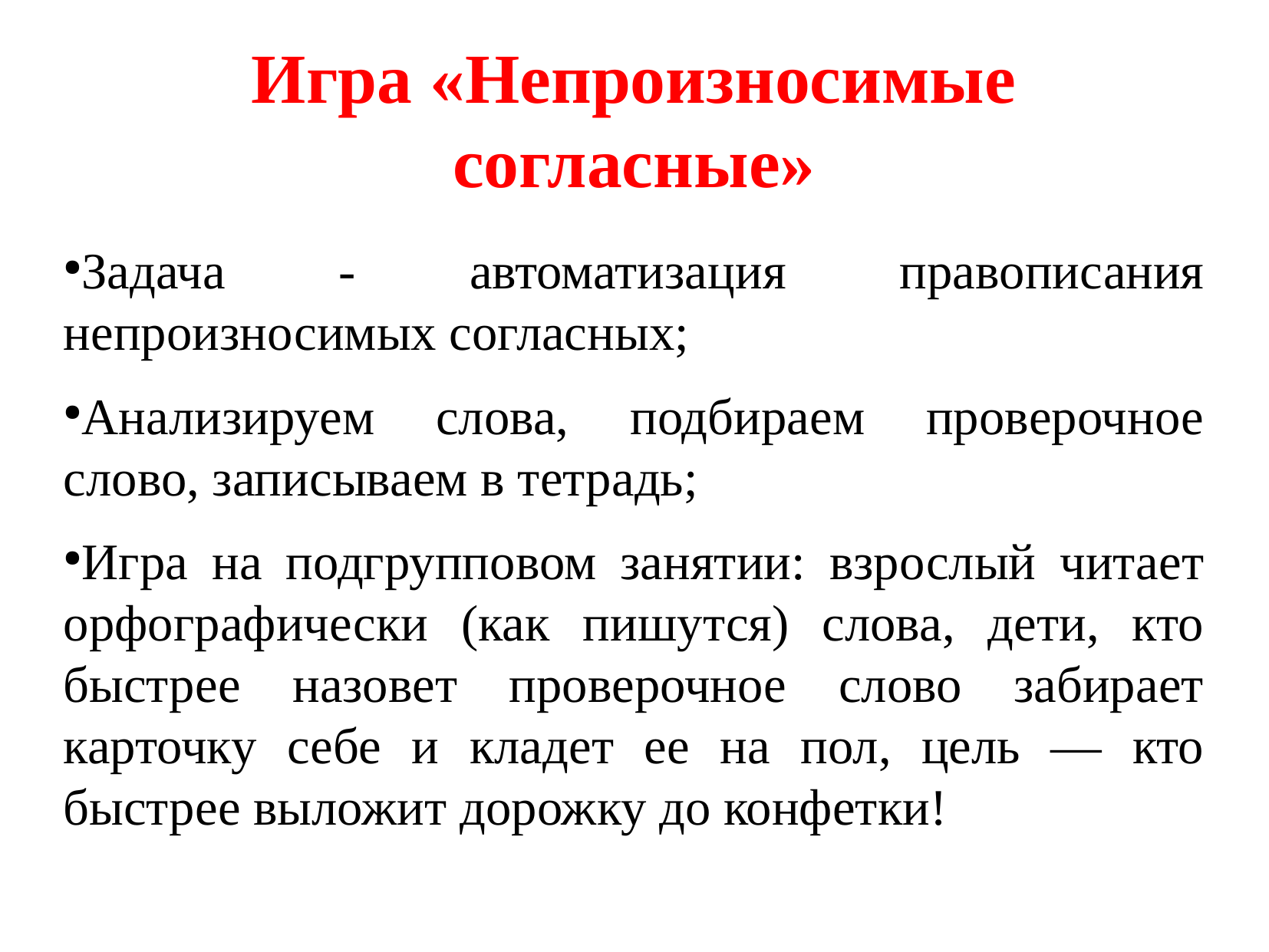

Игра «Непроизносимые согласные»
Задача - автоматизация правописания непроизносимых согласных;
Анализируем слова, подбираем проверочное слово, записываем в тетрадь;
Игра на подгрупповом занятии: взрослый читает орфографически (как пишутся) слова, дети, кто быстрее назовет проверочное слово забирает карточку себе и кладет ее на пол, цель — кто быстрее выложит дорожку до конфетки!